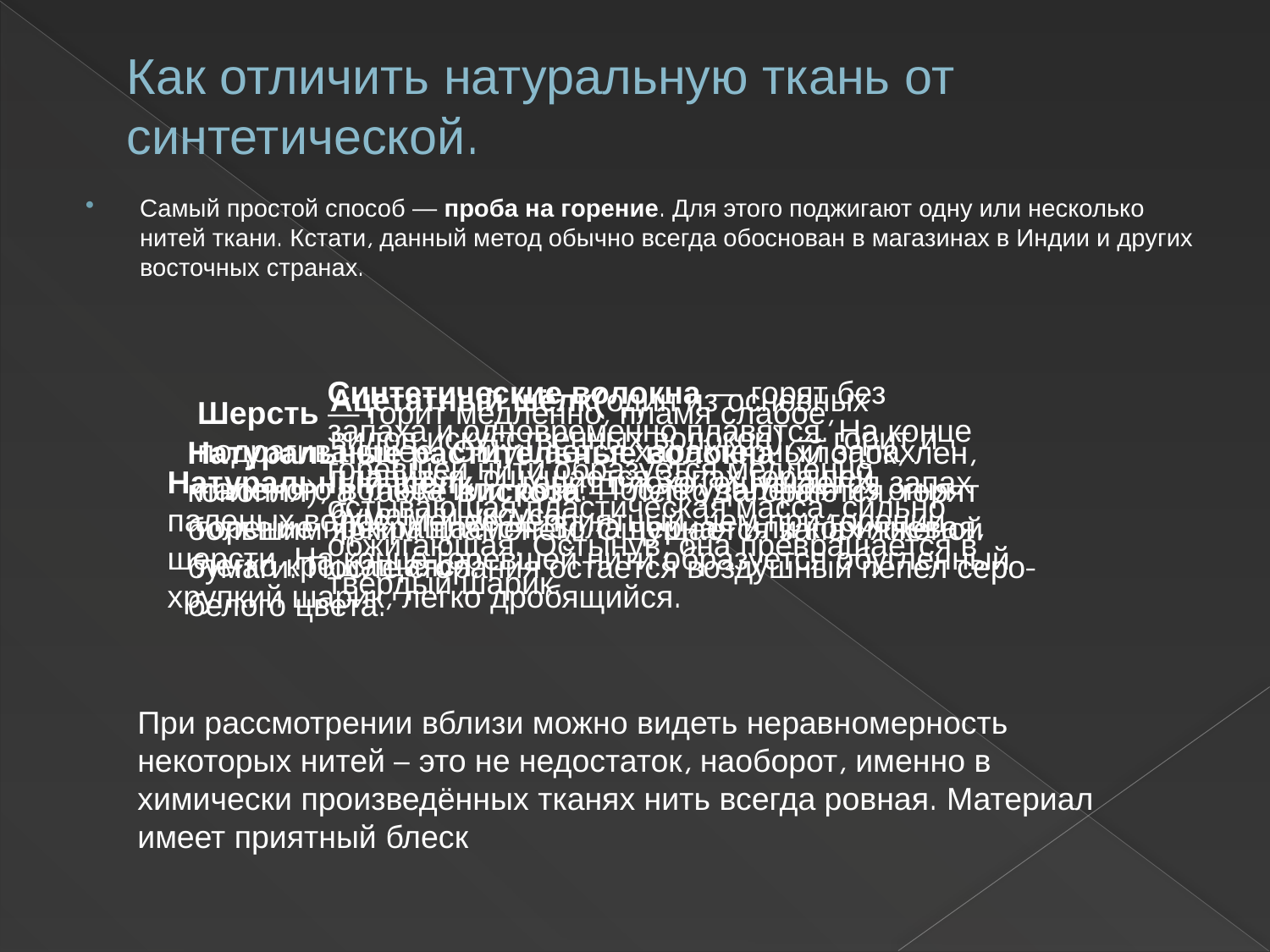

# Как отличить натуральную ткань от синтетической.
Самый простой способ — проба на горение. Для этого поджигают одну или несколько нитей ткани. Кстати, данный метод обычно всегда обоснован в магазинах в Индии и других восточных странах.
Синтетические волокна — горят без запаха и одновременно плавятся. На конце горевшей нити образуется медленно остывающая пластическая масса, сильно обжигающая. Остынув, она превращается в твердый шарик.
Ацетатный шёлк(один из основных видов искусственных волокон) — горит и плавится, ощущается запах горящей бумаги и уксуса.
Шерсть — горит медленно, пламя слабое, подрагивающее. Ощущается характерный запах паленого волоса или рога. После удаления из огня горение прекращается. Зола черная или коричневая, легко крошащаяся.
Натуральные растительные волокна (хлопок, лен, конопля), а также вискоза — легко загораются, горят большим ярким пламенем. Ощущается запах жженой бумаги. После сгорания остается воздушный пепел серо-белого цвета.
Натуральный шёлк — горит плохо, ощущается запах паленых волос, менее неприятный, чем при горении шерсти. На конце горевшей нити образуется обугленный хрупкий шарик, легко дробящийся.
При рассмотрении вблизи можно видеть неравномерность некоторых нитей – это не недостаток, наоборот, именно в химически произведённых тканях нить всегда ровная. Материал имеет приятный блеск